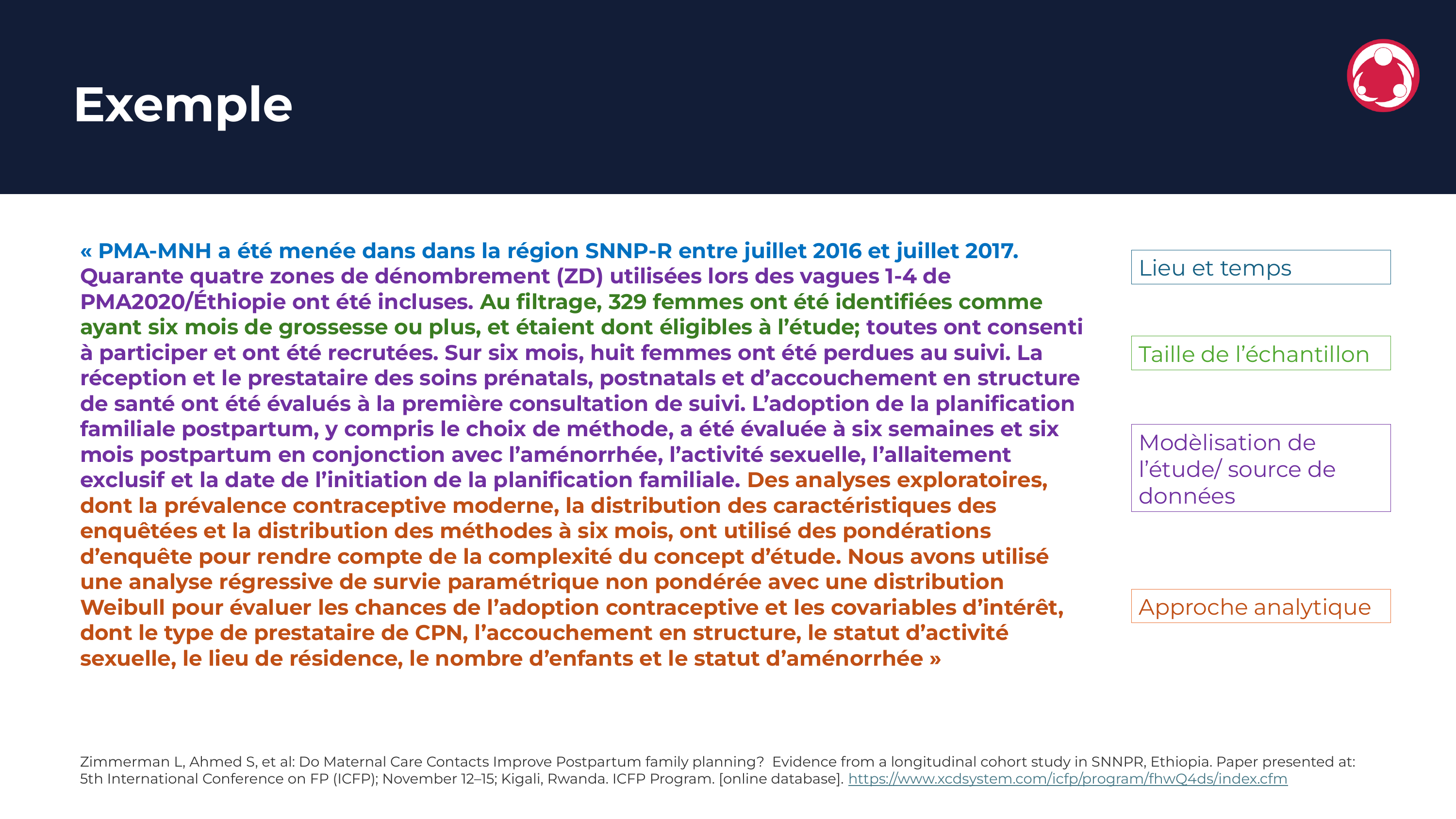

Exemple
« PMA-MNH a été menée dans dans la région SNNP-R entre juillet 2016 et juillet 2017. Quarante quatre zones de dénombrement (ZD) utilisées lors des vagues 1-4 de PMA2020/Éthiopie ont été incluses. Au filtrage, 329 femmes ont été identifiées comme ayant six mois de grossesse ou plus, et étaient dont éligibles à l’étude; toutes ont consenti à participer et ont été recrutées. Sur six mois, huit femmes ont été perdues au suivi. La réception et le prestataire des soins prénatals, postnatals et d’accouchement en structure de santé ont été évalués à la première consultation de suivi. L’adoption de la planification familiale postpartum, y compris le choix de méthode, a été évaluée à six semaines et six mois postpartum en conjonction avec l’aménorrhée, l’activité sexuelle, l’allaitement exclusif et la date de l’initiation de la planification familiale. Des analyses exploratoires, dont la prévalence contraceptive moderne, la distribution des caractéristiques des enquêtées et la distribution des méthodes à six mois, ont utilisé des pondérations d’enquête pour rendre compte de la complexité du concept d’étude. Nous avons utilisé une analyse régressive de survie paramétrique non pondérée avec une distribution Weibull pour évaluer les chances de l’adoption contraceptive et les covariables d’intérêt, dont le type de prestataire de CPN, l’accouchement en structure, le statut d’activité sexuelle, le lieu de résidence, le nombre d’enfants et le statut d’aménorrhée »
Lieu et temps
Taille de l’échantillon
Modèlisation de l’étude/ source de données
Approche analytique
Zimmerman L, Ahmed S, et al: Do Maternal Care Contacts Improve Postpartum family planning?  Evidence from a longitudinal cohort study in SNNPR, Ethiopia. Paper presented at: 5th International Conference on FP (ICFP); November 12–15; Kigali, Rwanda. ICFP Program. [online database]. https://www.xcdsystem.com/icfp/program/fhwQ4ds/index.cfm